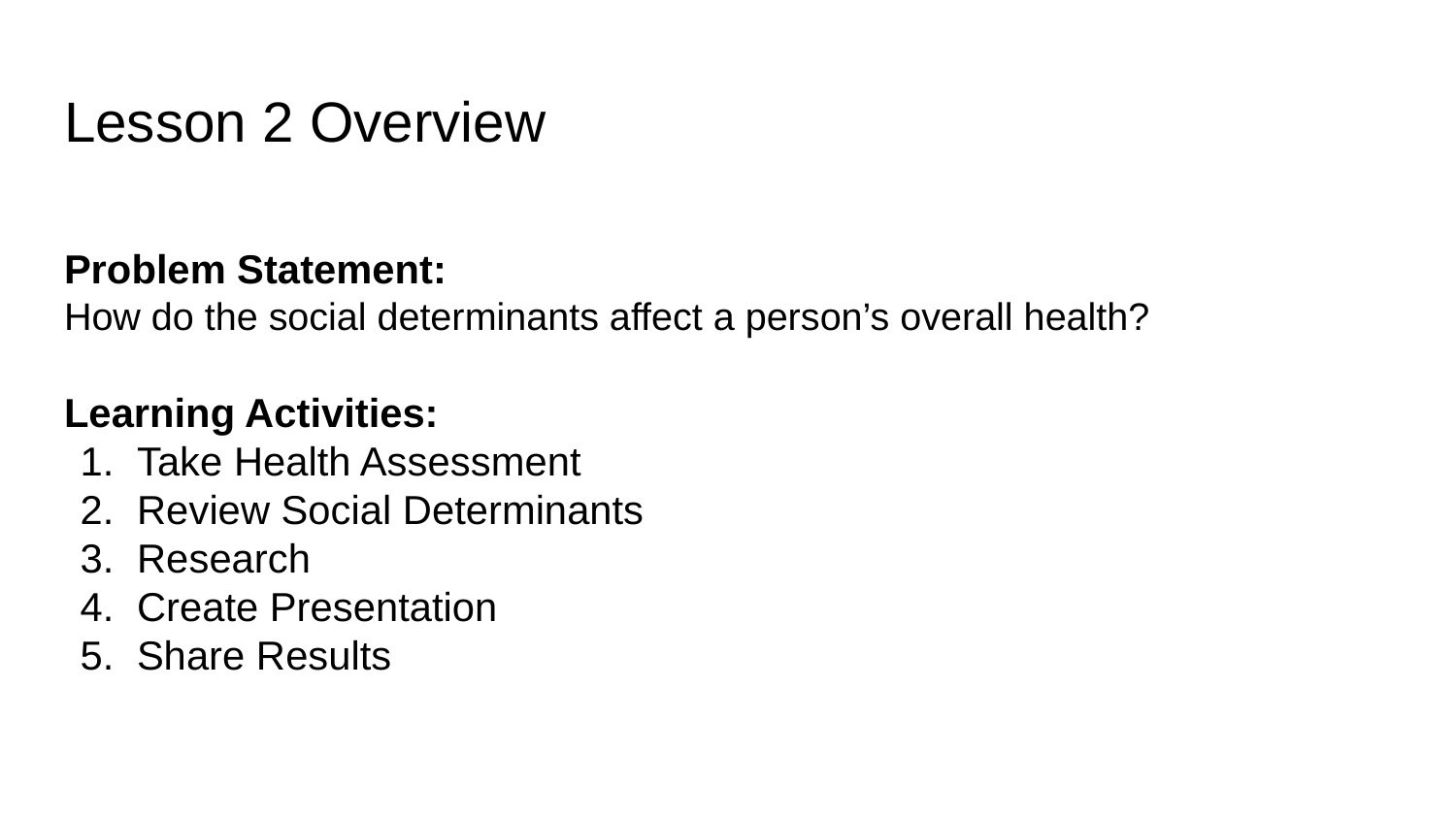

# Lesson 2 Overview
Problem Statement:
How do the social determinants affect a person’s overall health?

Learning Activities:
Take Health Assessment
Review Social Determinants
Research
Create Presentation
Share Results